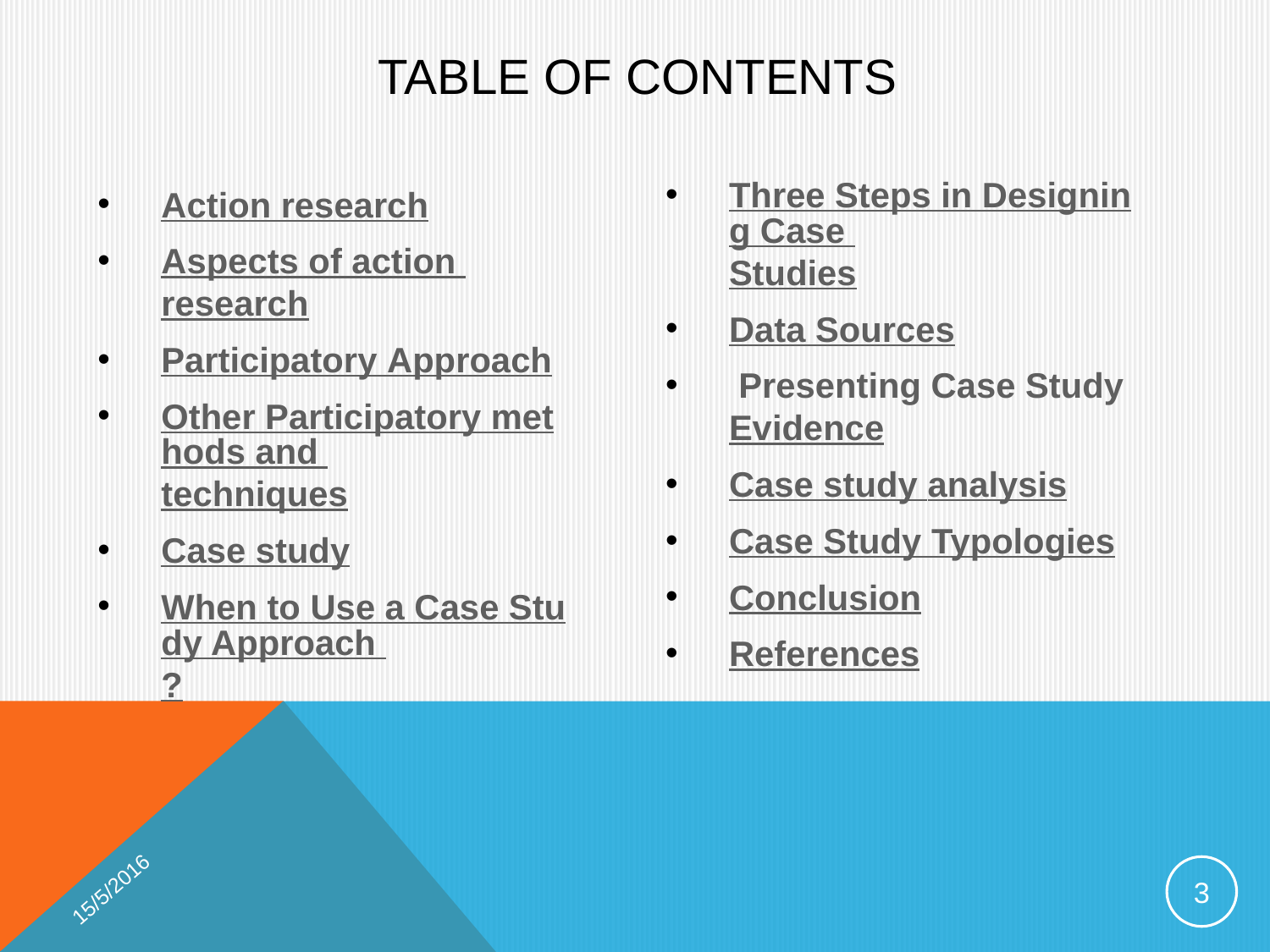

# Table of contents
Three Steps in Designing Case Studies
Data Sources
 Presenting Case Study Evidence
Case study analysis
Case Study Typologies
Conclusion
References
Action research
Aspects of action research
Participatory Approach
Other Participatory methods and techniques
Case study
When to Use a Case Study Approach ?
15/5/2016
3